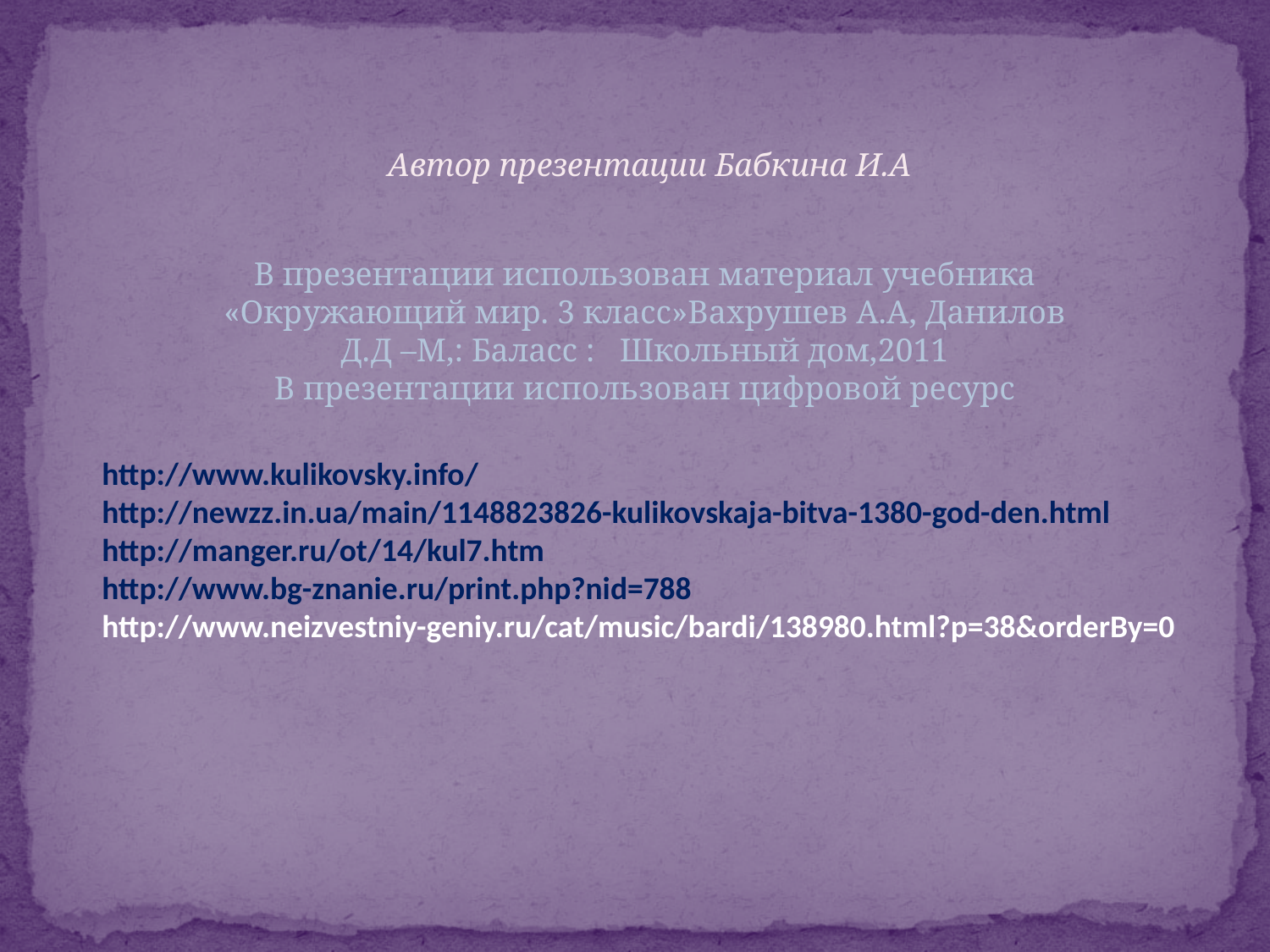

Автор презентации Бабкина И.А
В презентации использован материал учебника «Окружающий мир. 3 класс»Вахрушев А.А, Данилов Д.Д –М,: Баласс :   Школьный дом,2011
В презентации использован цифровой ресурс
http://www.kulikovsky.info/
http://newzz.in.ua/main/1148823826-kulikovskaja-bitva-1380-god-den.html
http://manger.ru/ot/14/kul7.htm
http://www.bg-znanie.ru/print.php?nid=788
http://www.neizvestniy-geniy.ru/cat/music/bardi/138980.html?p=38&orderBy=0